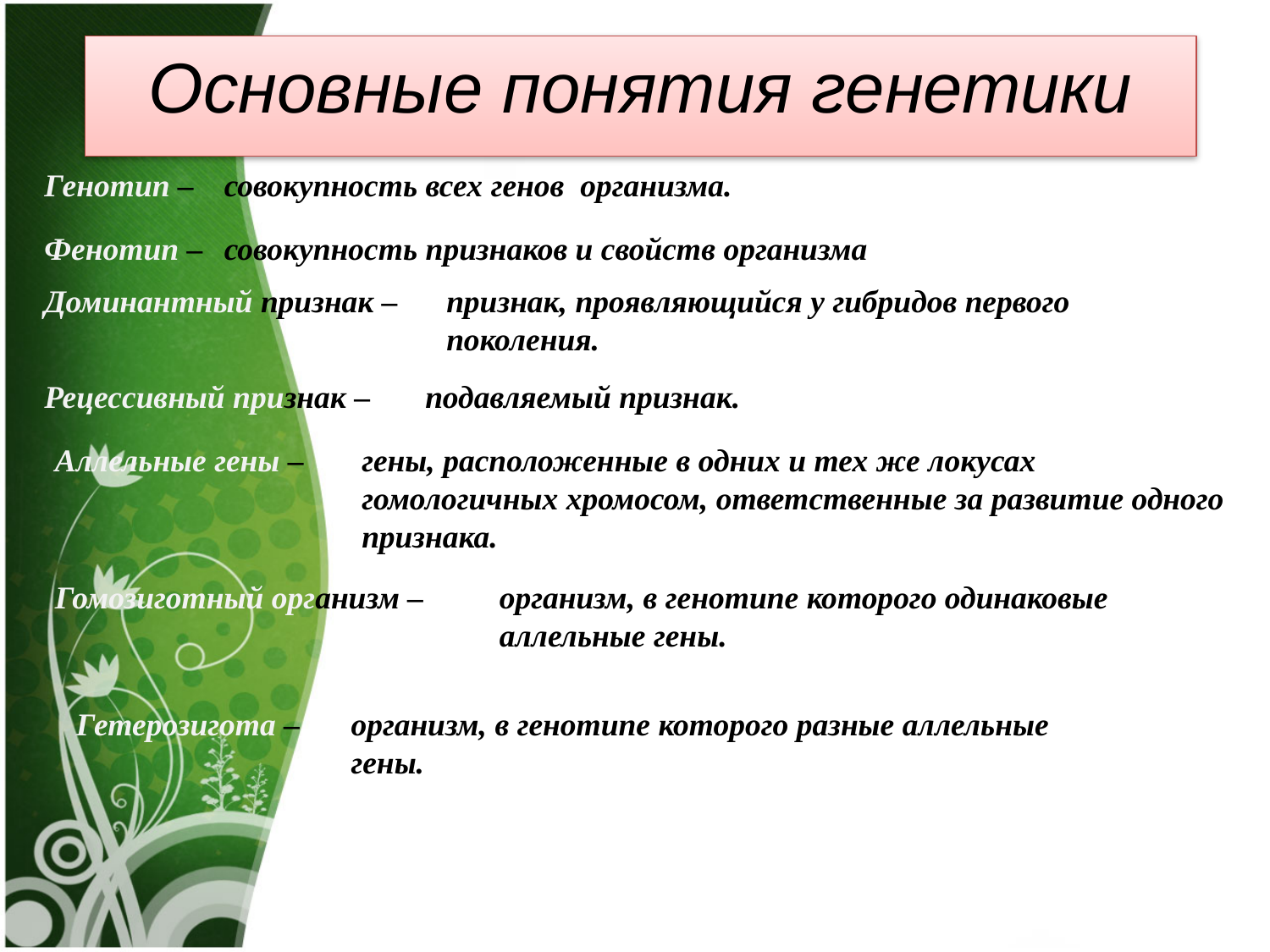

Основные понятия генетики
Генотип –
совокупность всех генов  организма.
Фенотип –
совокупность признаков и свойств организма
Доминантный признак –
признак, проявляющийся у гибридов первого поколения.
Рецессивный признак –
подавляемый признак.
Аллельные гены –
гены, расположенные в одних и тех же локусах гомологичных хромосом, ответственные за развитие одного признака.
Гомозиготный организм –
организм, в генотипе которого одинаковые аллельные гены.
Гетерозигота –
организм, в генотипе которого разные аллельные гены.